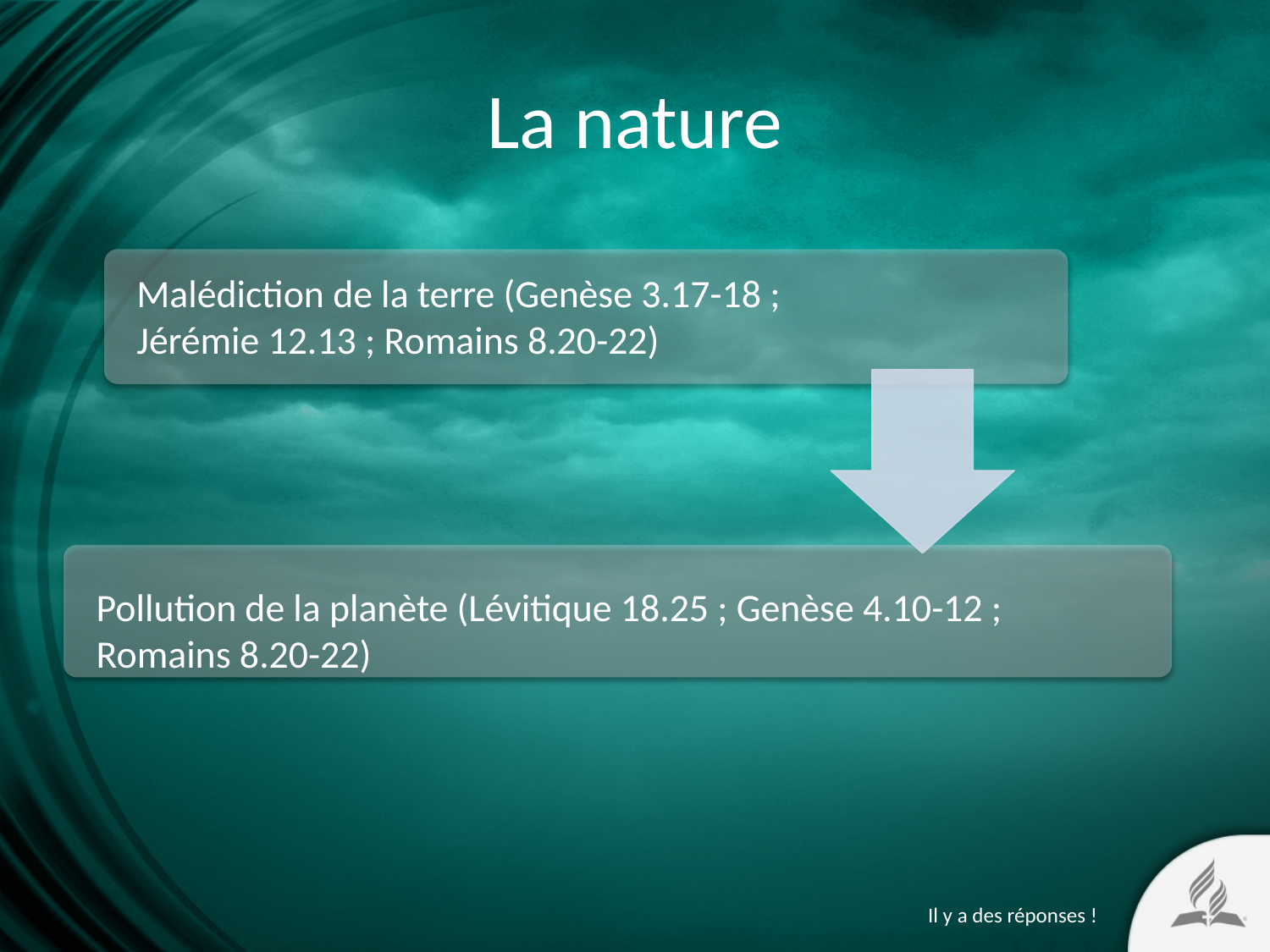

# La nature

Malédiction de la terre (Genèse 3.17-18 ;
Jérémie 12.13 ; Romains 8.20-22)
Pollution de la planète (Lévitique 18.25 ; Genèse 4.10-12 ;
Romains 8.20-22)
Il y a des réponses !